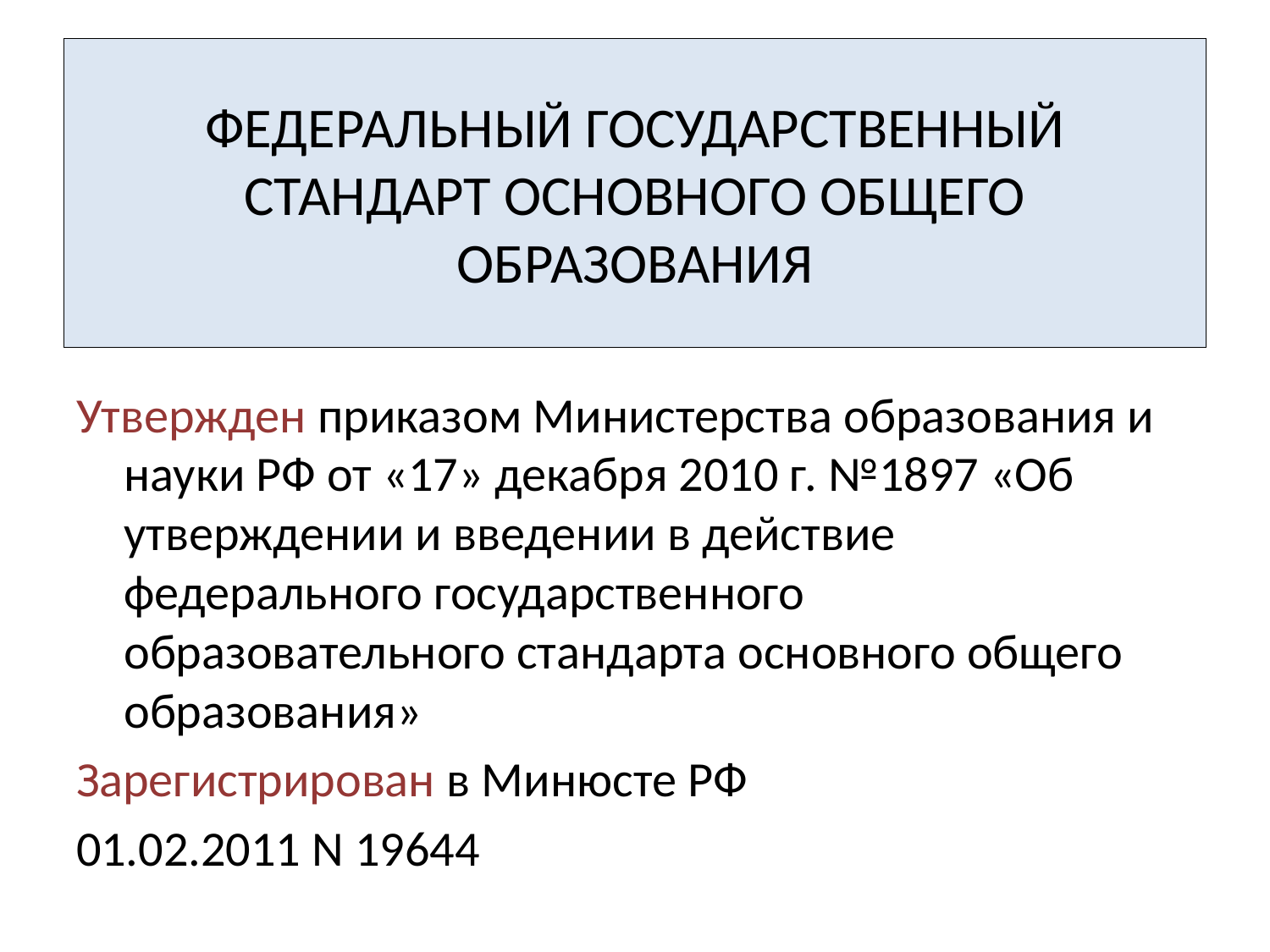

# ФЕДЕРАЛЬНЫЙ ГОСУДАРСТВЕННЫЙ СТАНДАРТ ОСНОВНОГО ОБЩЕГО ОБРАЗОВАНИЯ
Утвержден приказом Министерства образования и науки РФ от «17» декабря 2010 г. №1897 «Об утверждении и введении в действие федерального государственного образовательного стандарта основного общего образования»
Зарегистрирован в Минюсте РФ
01.02.2011 N 19644